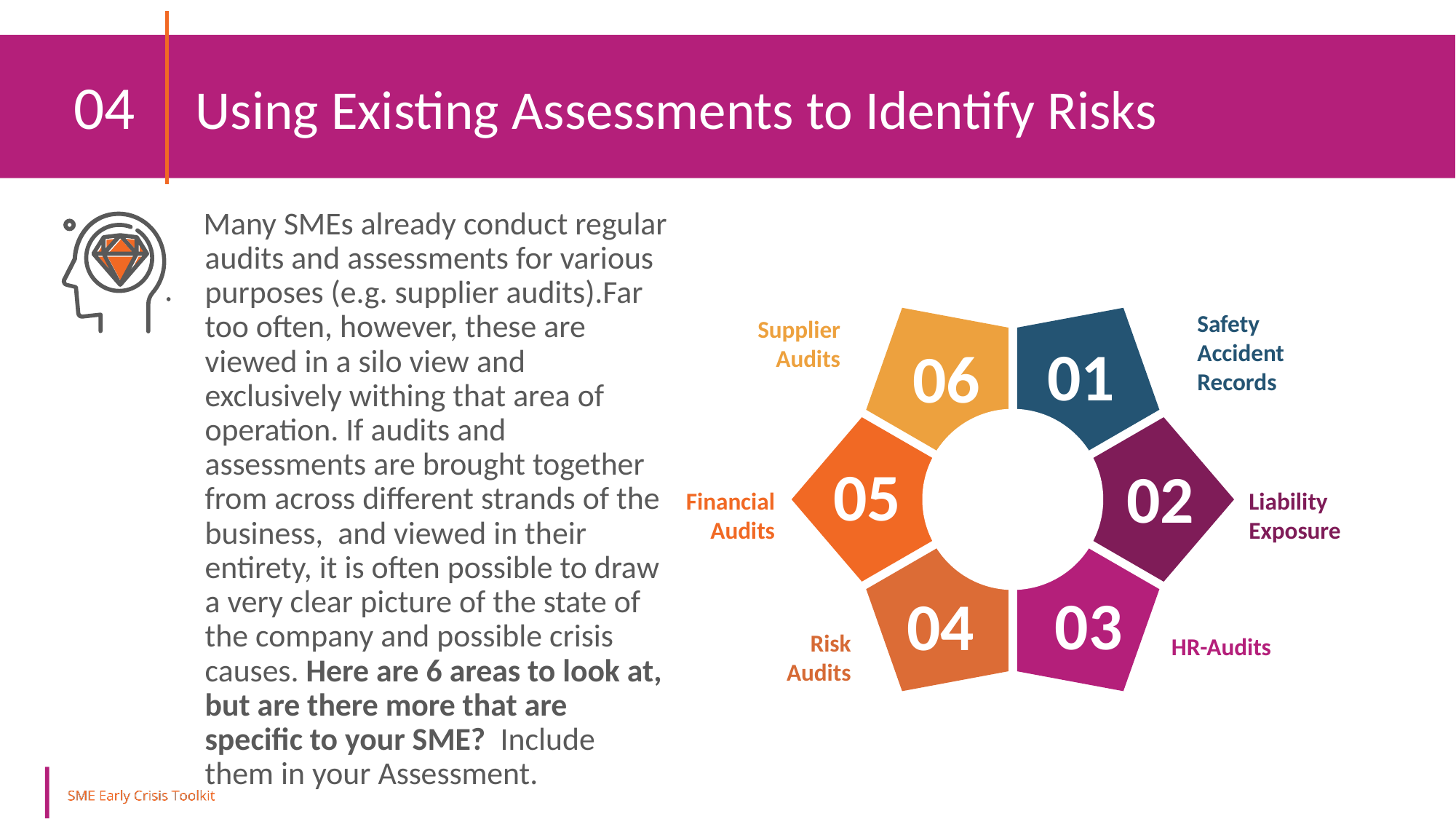

04 	 Using Existing Assessments to Identify Risks

Many SMEs already conduct regular audits and assessments for various purposes (e.g. supplier audits).Far too often, however, these are viewed in a silo view and exclusively withing that area of operation. If audits and assessments are brought together from across different strands of the business,  and viewed in their entirety, it is often possible to draw a very clear picture of the state of the company and possible crisis causes. Here are 6 areas to look at, but are there more that are specific to your SME?  Include them in your Assessment.

Safety Accident Records

Supplier Audits
01
06

05
02
Liability Exposure
Financial Audits

03
04
Risk Audits
HR-Audits